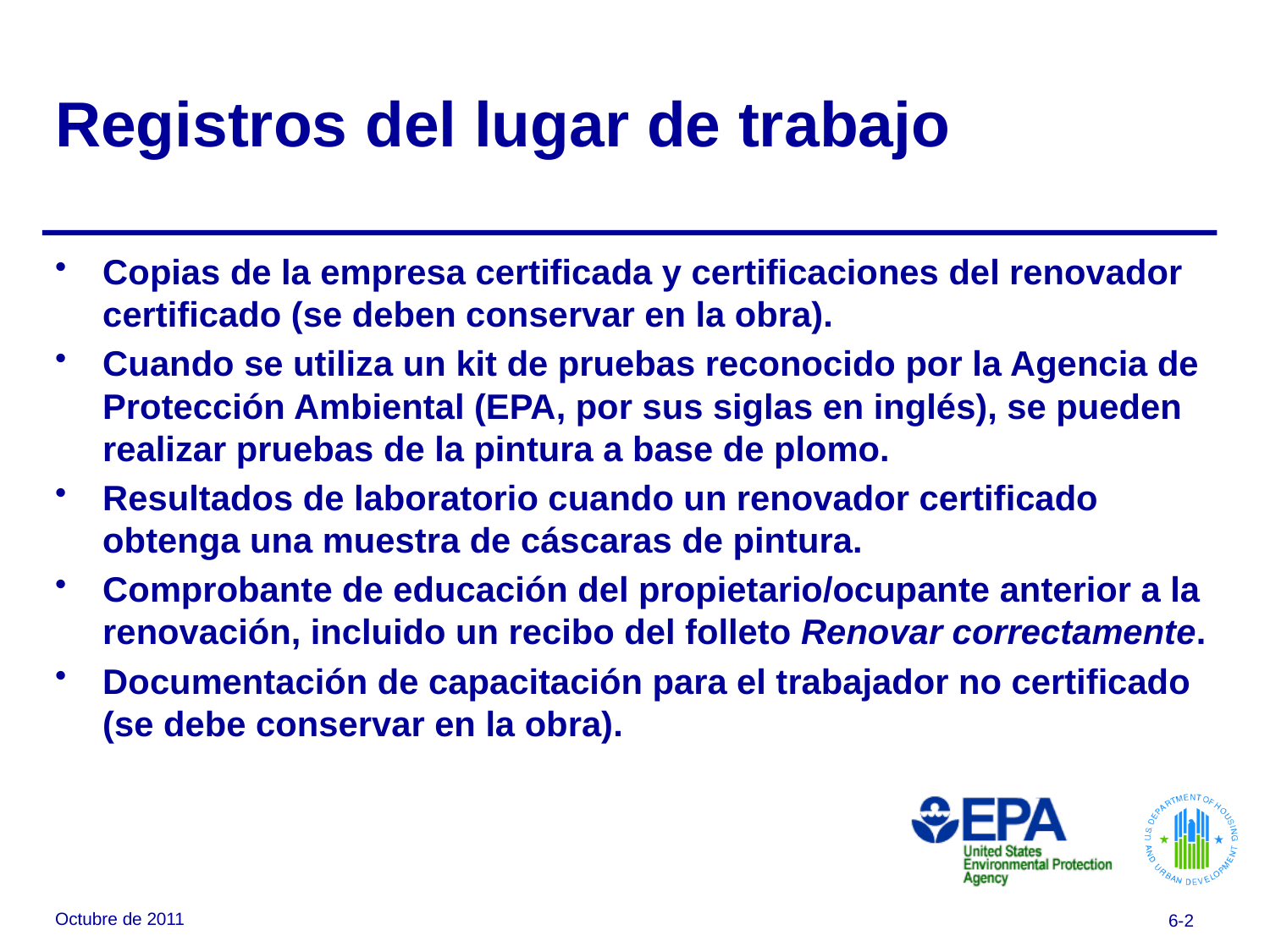

# Registros del lugar de trabajo
Copias de la empresa certificada y certificaciones del renovador certificado (se deben conservar en la obra).
Cuando se utiliza un kit de pruebas reconocido por la Agencia de Protección Ambiental (EPA, por sus siglas en inglés), se pueden realizar pruebas de la pintura a base de plomo.
Resultados de laboratorio cuando un renovador certificado obtenga una muestra de cáscaras de pintura.
Comprobante de educación del propietario/ocupante anterior a la renovación, incluido un recibo del folleto Renovar correctamente.
Documentación de capacitación para el trabajador no certificado (se debe conservar en la obra).

Octubre de 2011
6-2